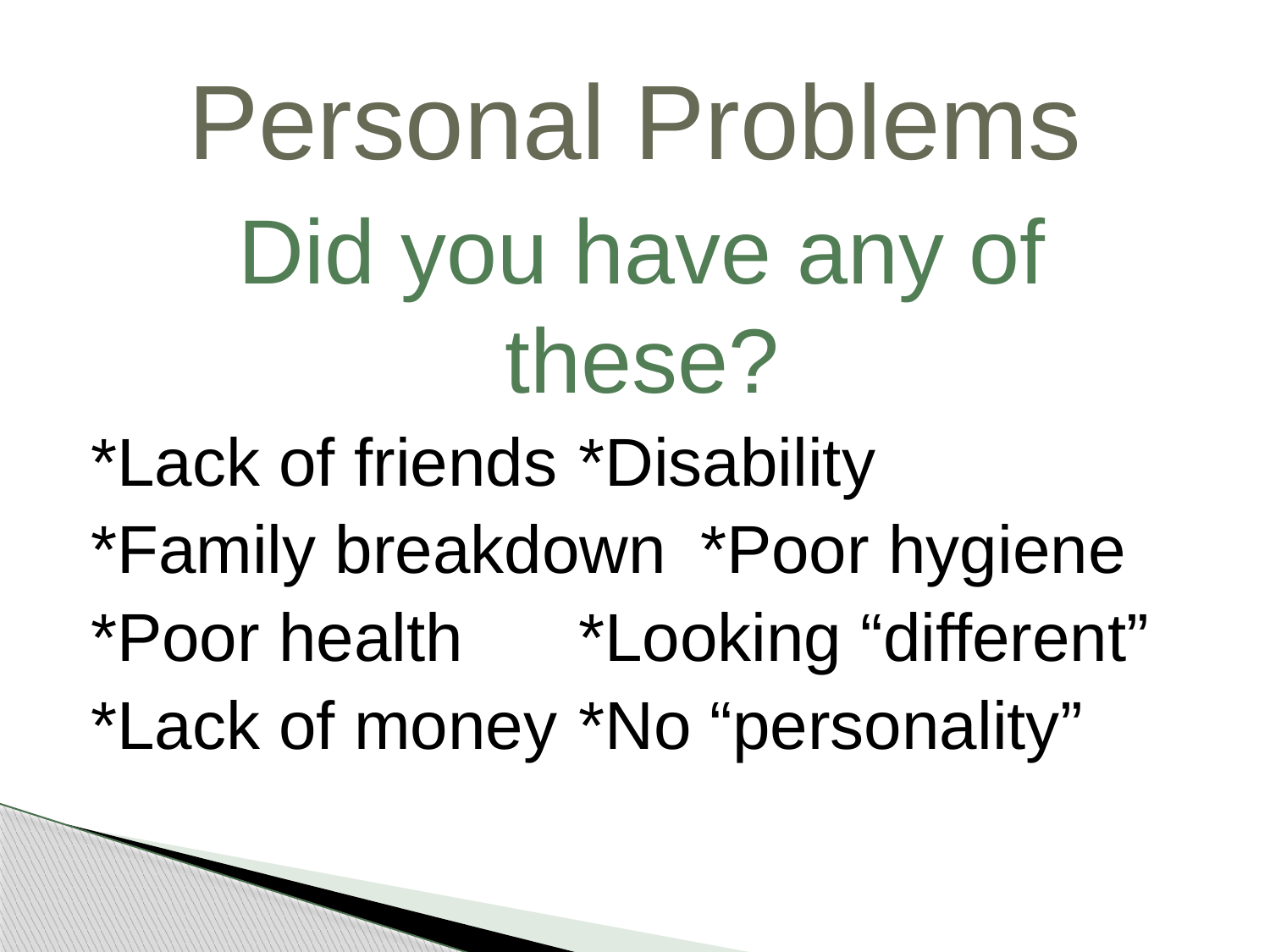

# Personal Problems
Did you have any of these?
*Lack of friends	*Disability
*Family breakdown	*Poor hygiene
*Poor health		*Looking “different”
*Lack of money	*No “personality”